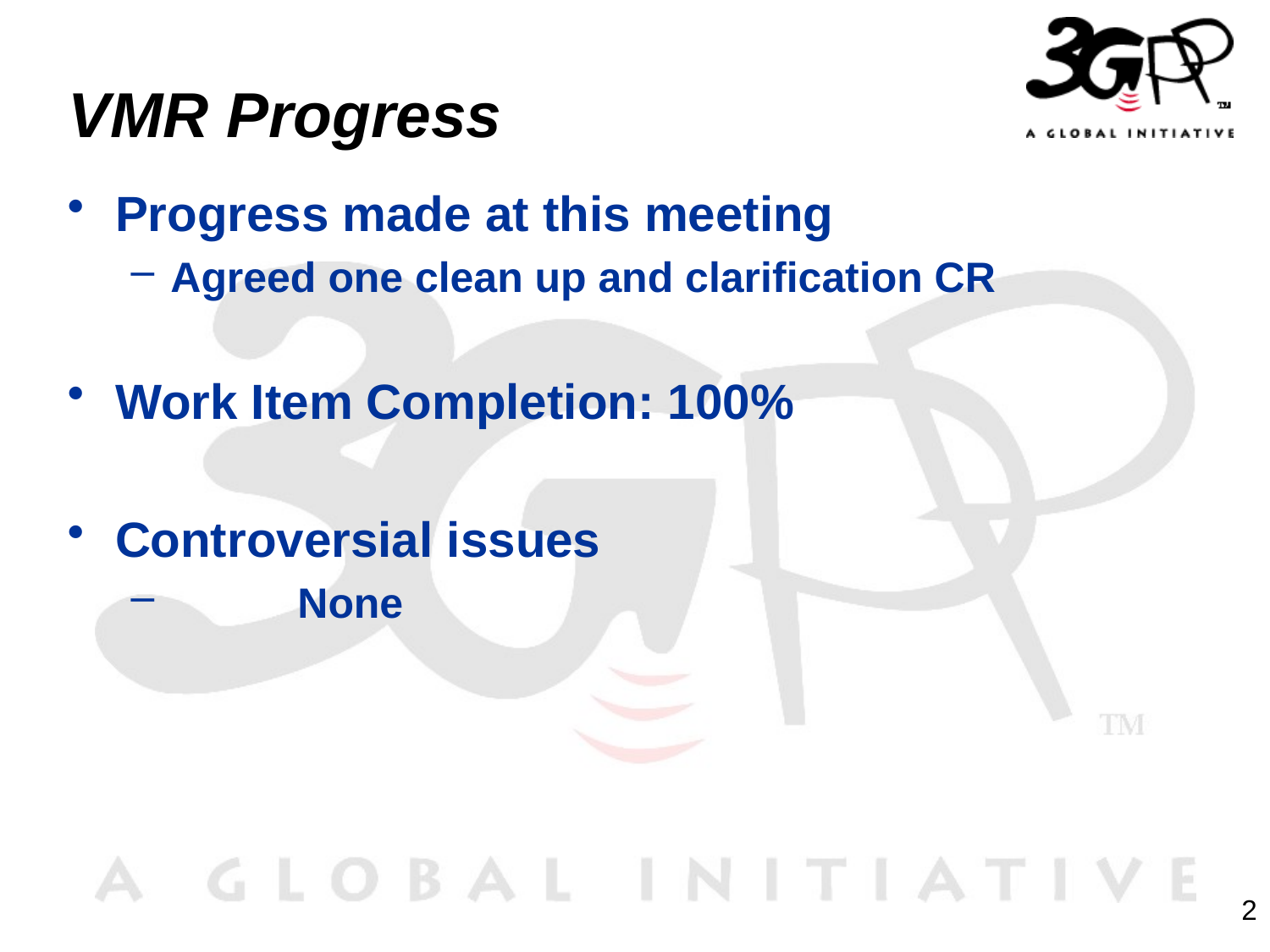

# VMR Progress
Progress made at this meeting
Agreed one clean up and clarification CR

Work Item Completion: 100%

Controversial issues
	None
2